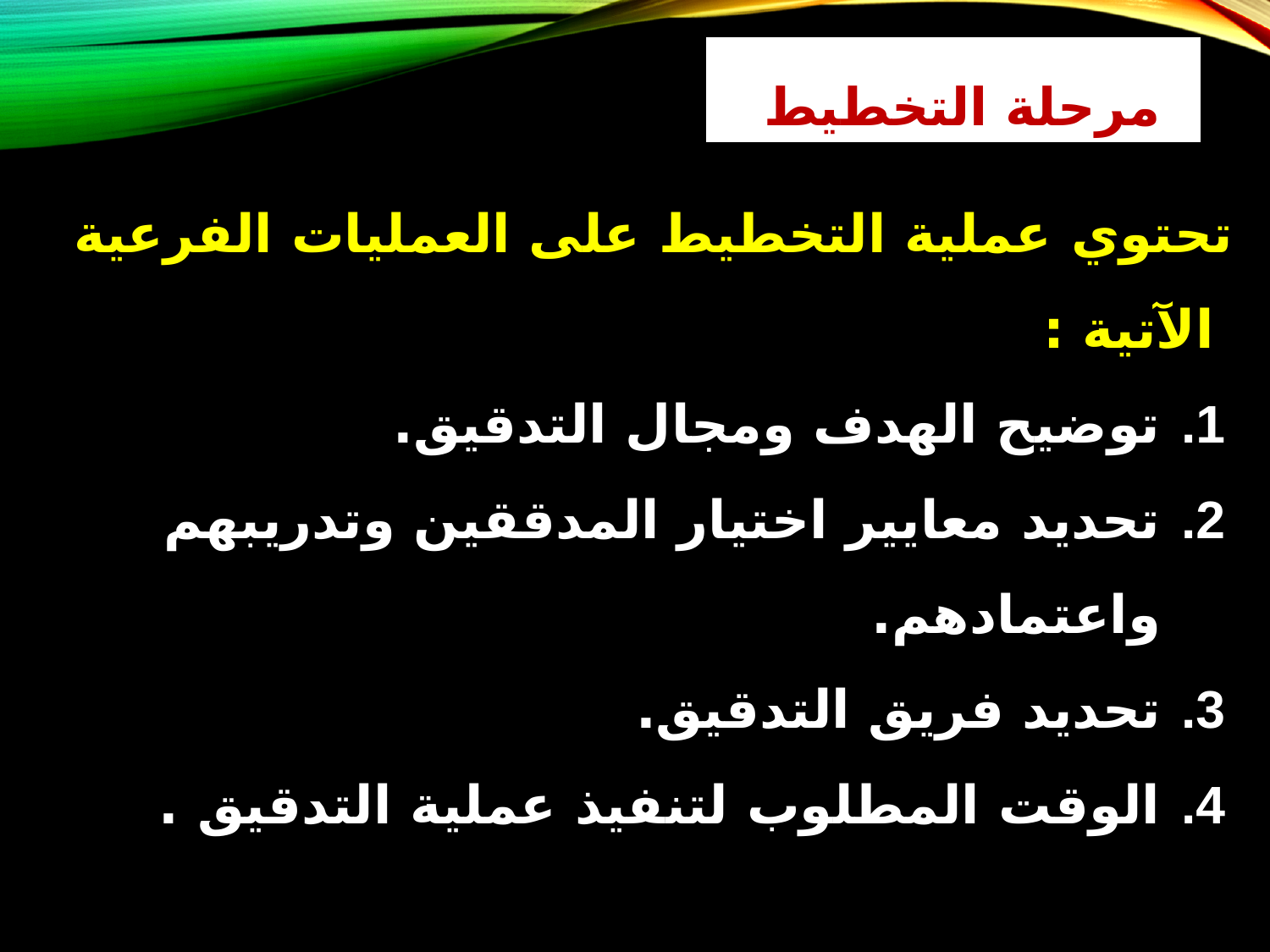

مرحلة التخطيط
تحتوي عملية التخطيط على العمليات الفرعية  الآتية :
توضيح الهدف ومجال التدقيق.
تحديد معايير اختيار المدققين وتدريبهم واعتمادهم.
تحديد فريق التدقيق.
الوقت المطلوب لتنفيذ عملية التدقيق .